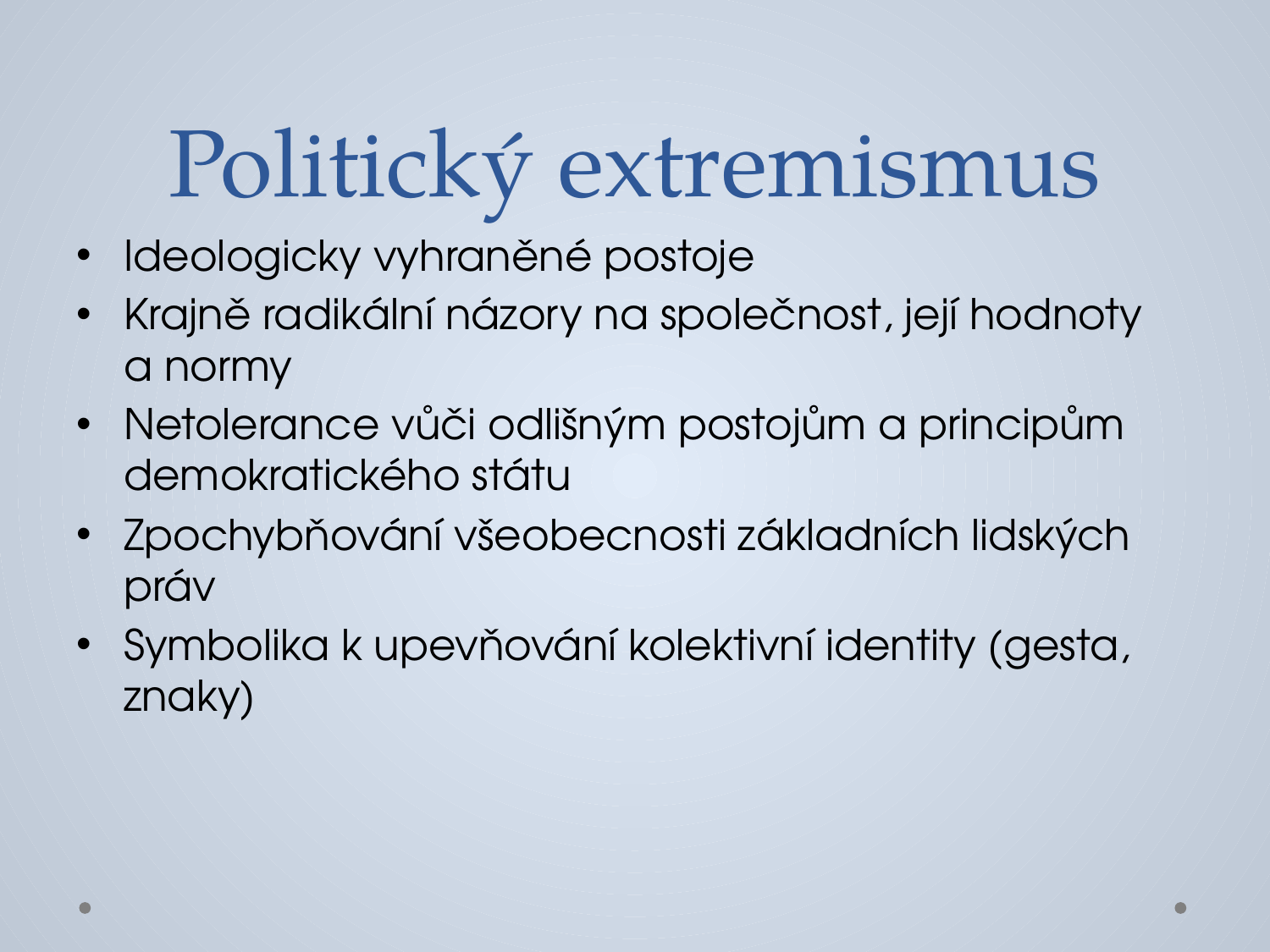

# Politický extremismus
Ideologicky vyhraněné postoje
Krajně radikální názory na společnost, její hodnoty  a normy
Netolerance vůči odlišným postojům a principům demokratického státu
Zpochybňování všeobecnosti základních lidských práv
Symbolika k upevňování kolektivní identity (gesta, znaky)